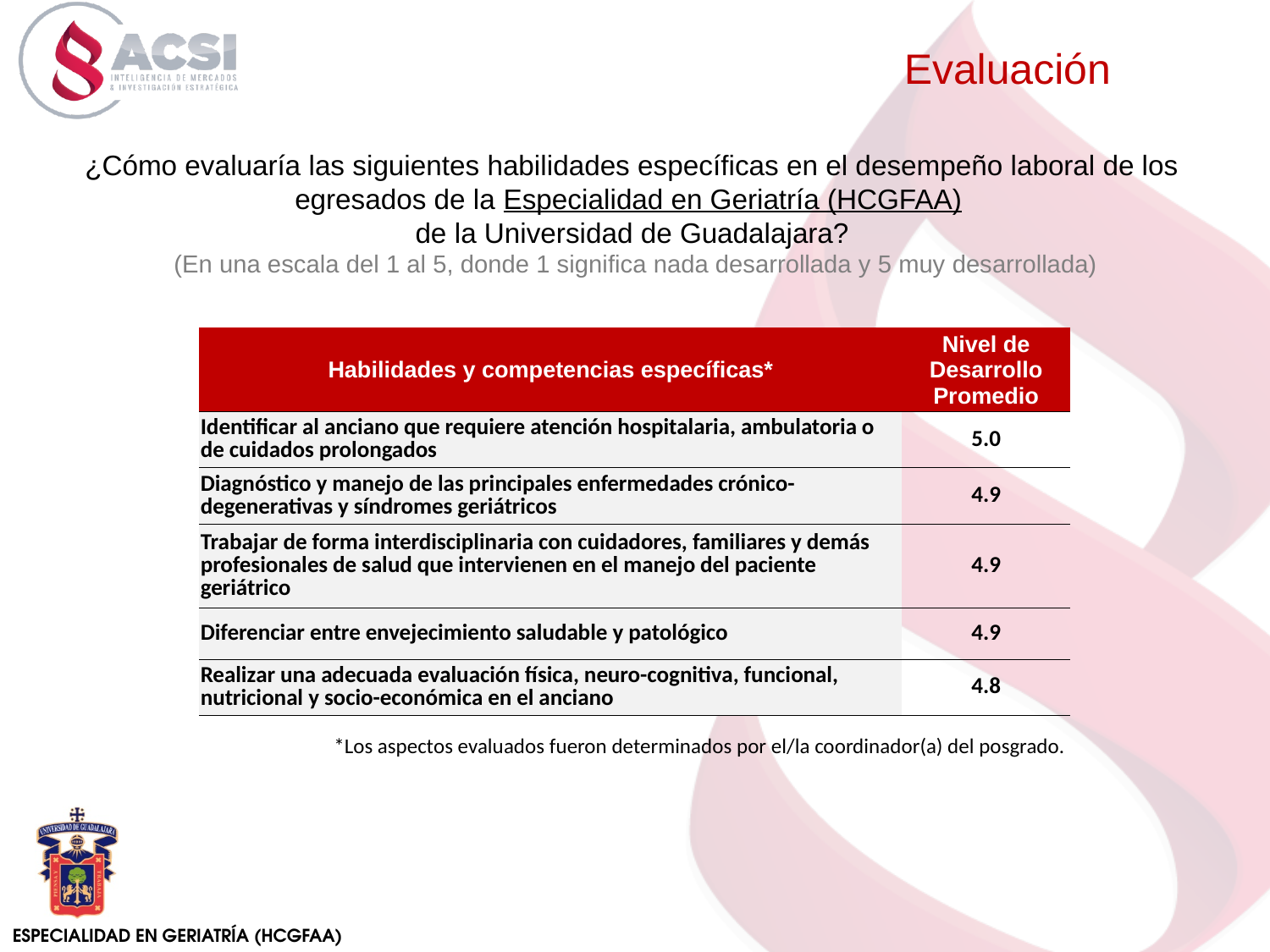

Evaluación
¿Cómo evaluaría las siguientes habilidades específicas en el desempeño laboral de los egresados de la Especialidad en Geriatría (HCGFAA)
de la Universidad de Guadalajara?
 (En una escala del 1 al 5, donde 1 significa nada desarrollada y 5 muy desarrollada)
| Habilidades y competencias específicas\* | Nivel de Desarrollo Promedio |
| --- | --- |
| Identificar al anciano que requiere atención hospitalaria, ambulatoria o de cuidados prolongados | 5.0 |
| Diagnóstico y manejo de las principales enfermedades crónico-degenerativas y síndromes geriátricos | 4.9 |
| Trabajar de forma interdisciplinaria con cuidadores, familiares y demás profesionales de salud que intervienen en el manejo del paciente geriátrico | 4.9 |
| Diferenciar entre envejecimiento saludable y patológico | 4.9 |
| Realizar una adecuada evaluación física, neuro-cognitiva, funcional, nutricional y socio-económica en el anciano | 4.8 |
*Los aspectos evaluados fueron determinados por el/la coordinador(a) del posgrado.